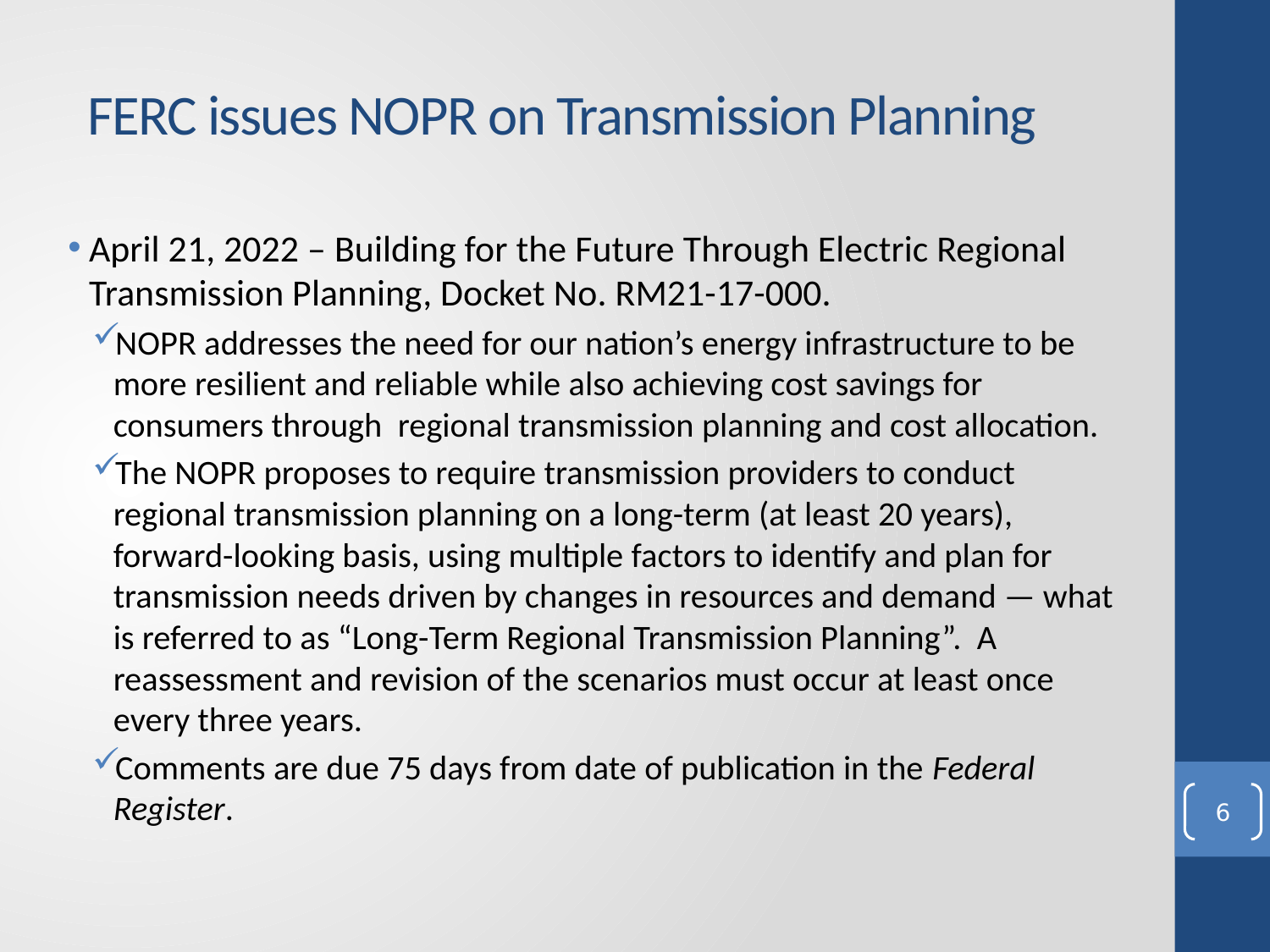

# FERC issues NOPR on Transmission Planning
April 21, 2022 – Building for the Future Through Electric Regional Transmission Planning, Docket No. RM21-17-000.
NOPR addresses the need for our nation’s energy infrastructure to be more resilient and reliable while also achieving cost savings for consumers through  regional transmission planning and cost allocation.
The NOPR proposes to require transmission providers to conduct regional transmission planning on a long-term (at least 20 years), forward-looking basis, using multiple factors to identify and plan for transmission needs driven by changes in resources and demand — what is referred to as “Long-Term Regional Transmission Planning”.  A reassessment and revision of the scenarios must occur at least once every three years.
Comments are due 75 days from date of publication in the Federal Register.

6